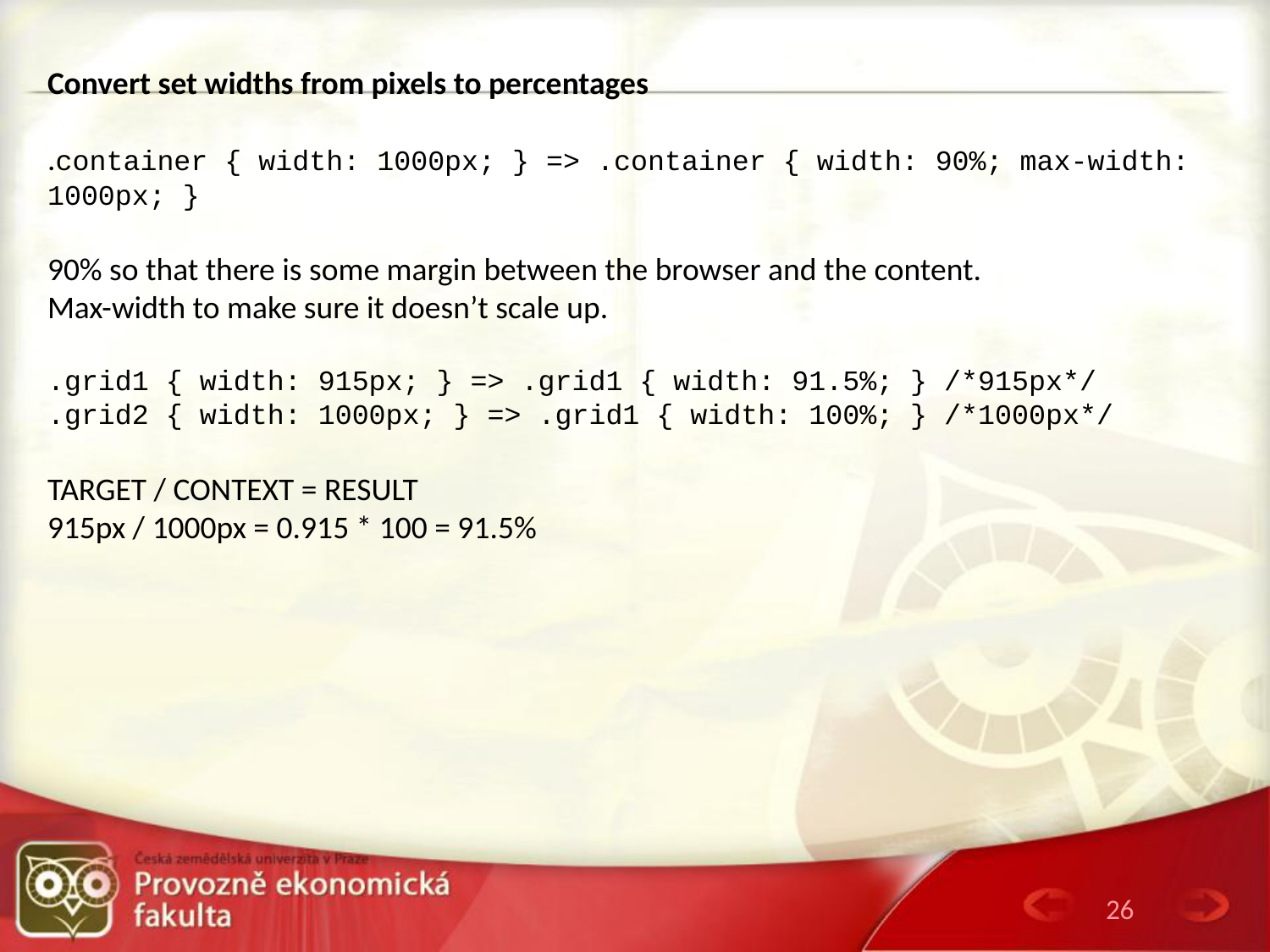

Convert set widths from pixels to percentages

.container { width: 1000px; } => .container { width: 90%; max-width: 1000px; }
90% so that there is some margin between the browser and the content.
Max-width to make sure it doesn’t scale up.

.grid1 { width: 915px; } => .grid1 { width: 91.5%; } /*915px*/
.grid2 { width: 1000px; } => .grid1 { width: 100%; } /*1000px*/

TARGET / CONTEXT = RESULT
915px / 1000px = 0.915 * 100 = 91.5%